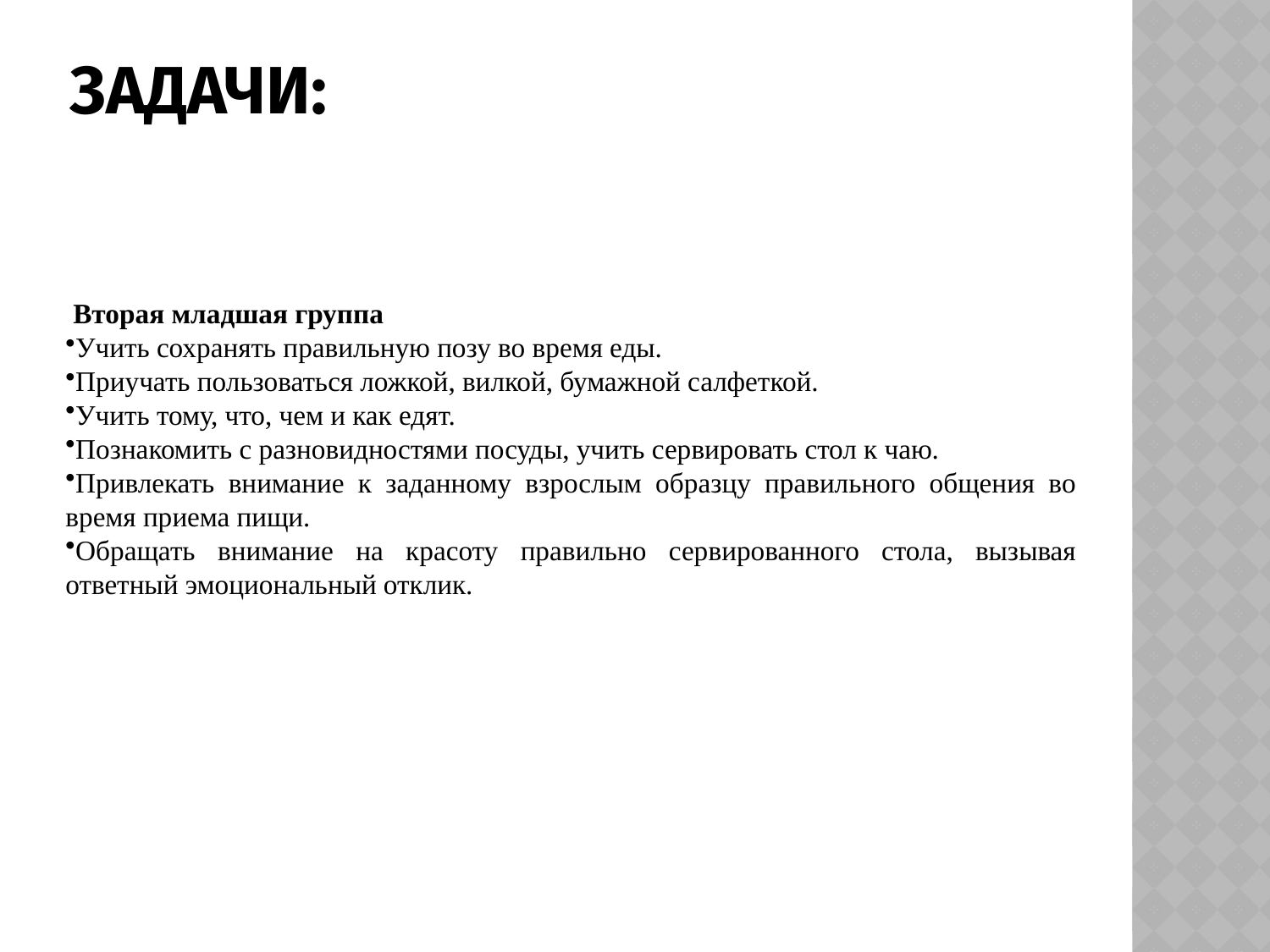

# ЗАДАЧИ:

 Вторая младшая группа
Учить сохранять правильную позу во время еды.
Приучать пользоваться ложкой, вилкой, бумажной салфеткой.
Учить тому, что, чем и как едят.
Познакомить с разновидностями посуды, учить сервировать стол к чаю.
Привлекать внимание к заданному взрослым образцу правильного общения во время приема пищи.
Обращать внимание на красоту правильно сервированного стола, вызывая ответный эмоциональный отклик.